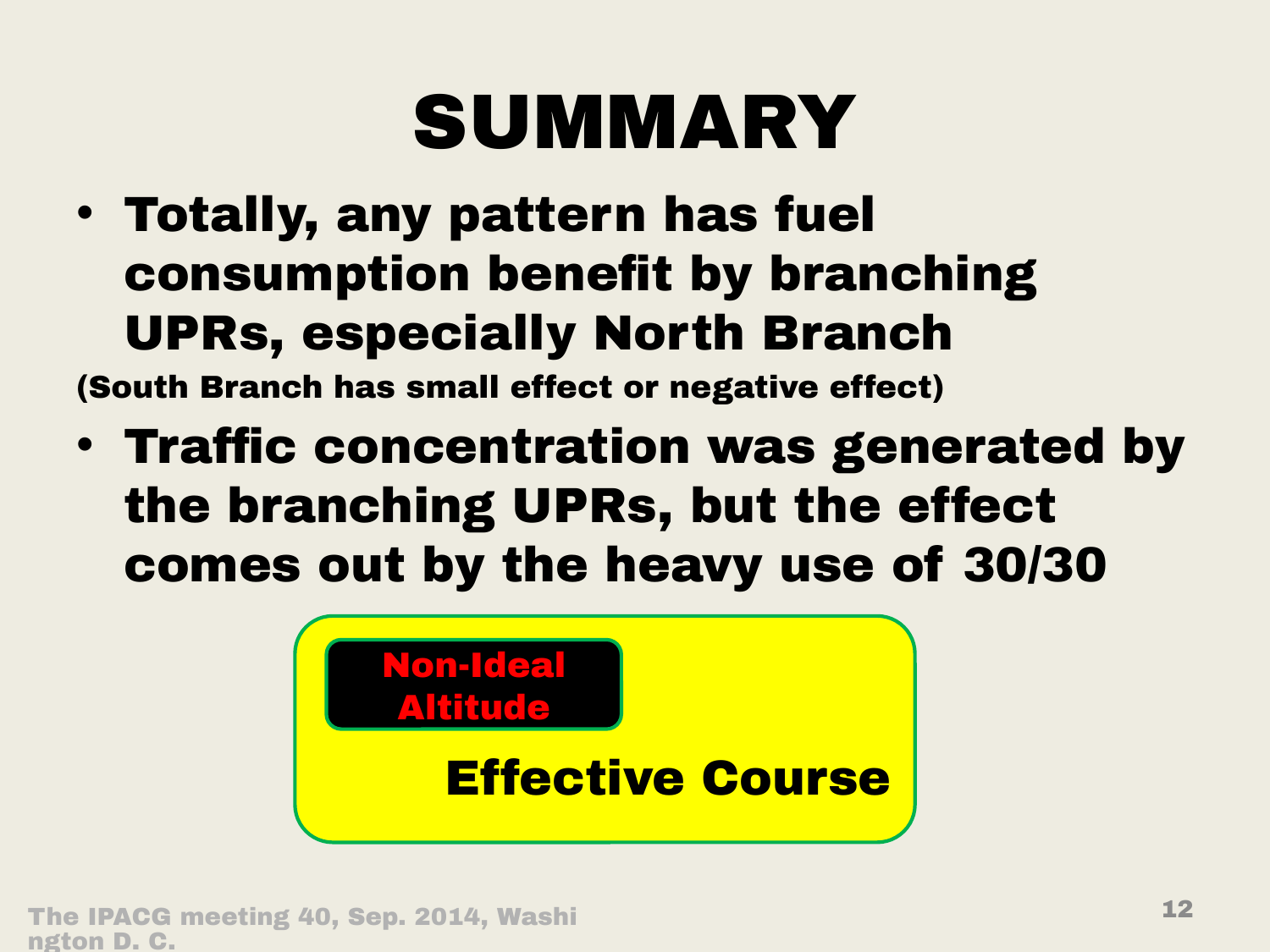

# SUMMARY
Totally, any pattern has fuel consumption benefit by branching UPRs, especially North Branch
(South Branch has small effect or negative effect)
Traffic concentration was generated by the branching UPRs, but the effect comes out by the heavy use of 30/30

Effective Course
Non-Ideal Altitude
12
The IPACG meeting 40, Sep. 2014, Washington D. C.